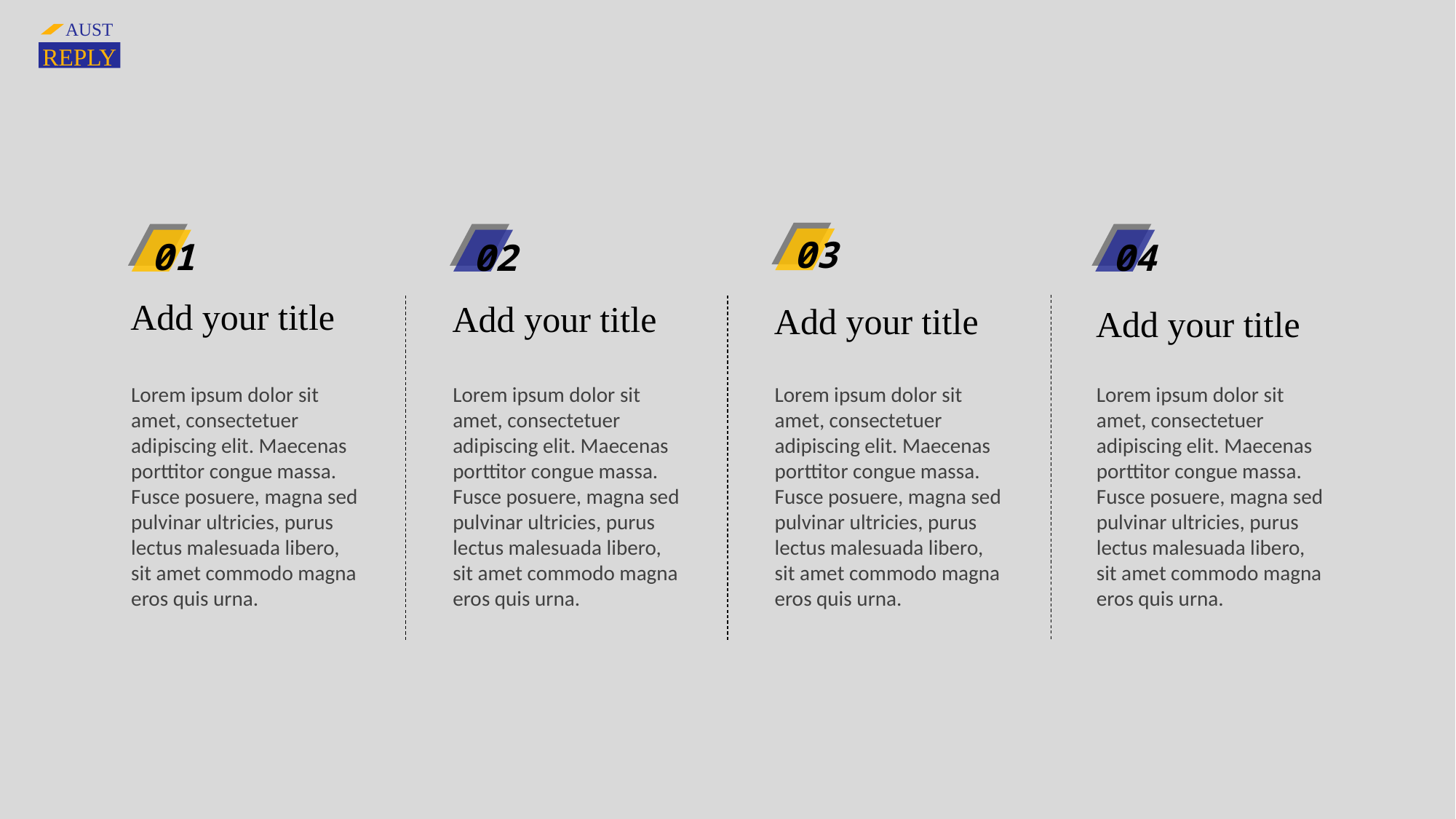

AUST

REPLY

03

01

02

04
Add your title
Add your title
Add your title
Add your title
Lorem ipsum dolor sit amet, consectetuer adipiscing elit. Maecenas porttitor congue massa. Fusce posuere, magna sed pulvinar ultricies, purus lectus malesuada libero,
sit amet commodo magna eros quis urna.

Lorem ipsum dolor sit amet, consectetuer adipiscing elit. Maecenas porttitor congue massa. Fusce posuere, magna sed pulvinar ultricies, purus lectus malesuada libero,
sit amet commodo magna eros quis urna.

Lorem ipsum dolor sit amet, consectetuer adipiscing elit. Maecenas porttitor congue massa. Fusce posuere, magna sed pulvinar ultricies, purus lectus malesuada libero,
sit amet commodo magna eros quis urna.

Lorem ipsum dolor sit amet, consectetuer adipiscing elit. Maecenas porttitor congue massa. Fusce posuere, magna sed pulvinar ultricies, purus lectus malesuada libero,
sit amet commodo magna eros quis urna.